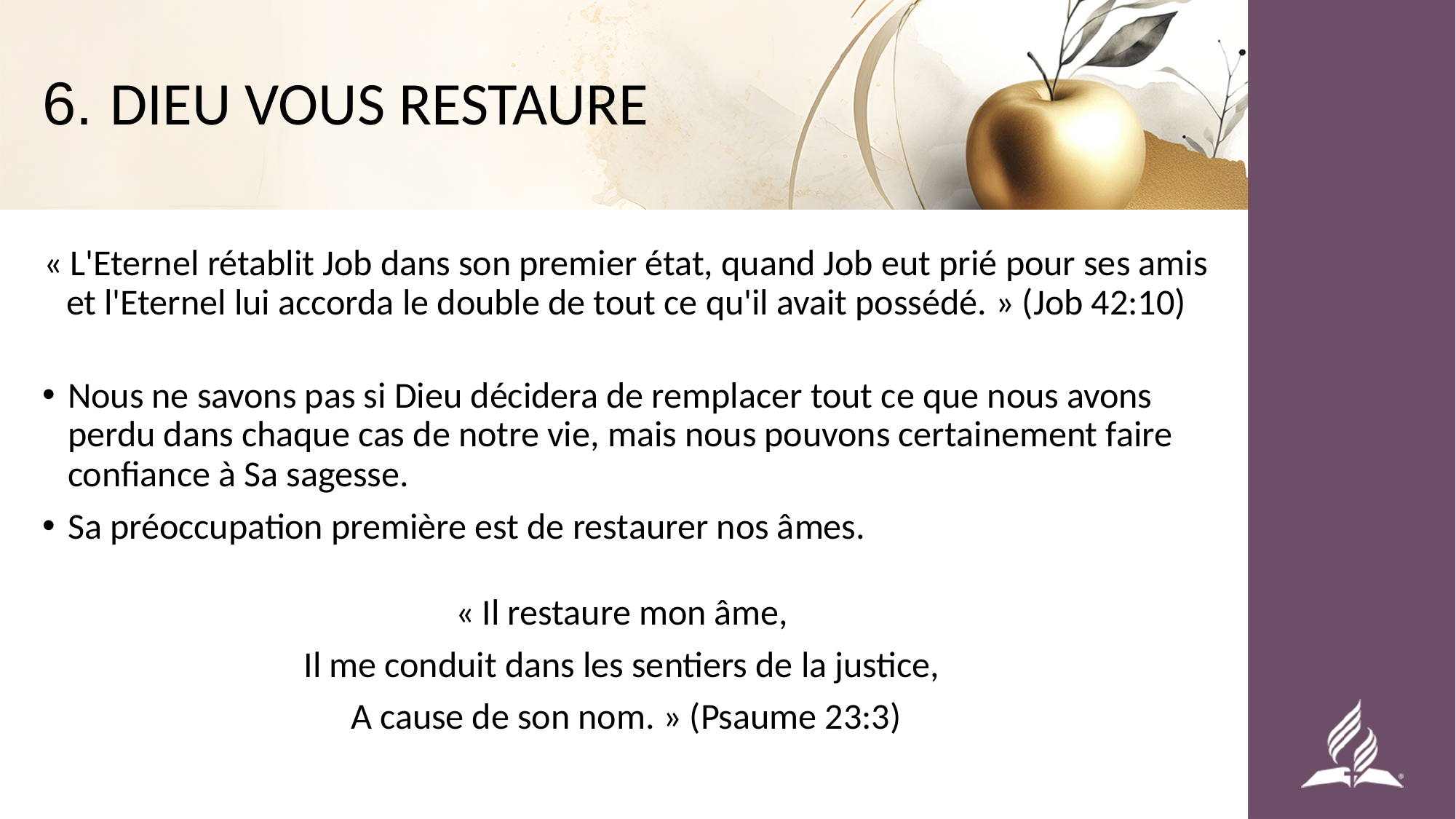

# 6. DIEU VOUS RESTAURE
« L'Eternel rétablit Job dans son premier état, quand Job eut prié pour ses amis et l'Eternel lui accorda le double de tout ce qu'il avait possédé. » (Job 42:10)

Nous ne savons pas si Dieu décidera de remplacer tout ce que nous avons perdu dans chaque cas de notre vie, mais nous pouvons certainement faire confiance à Sa sagesse.
Sa préoccupation première est de restaurer nos âmes.

« Il restaure mon âme,
Il me conduit dans les sentiers de la justice,
A cause de son nom. » (Psaume 23:3)